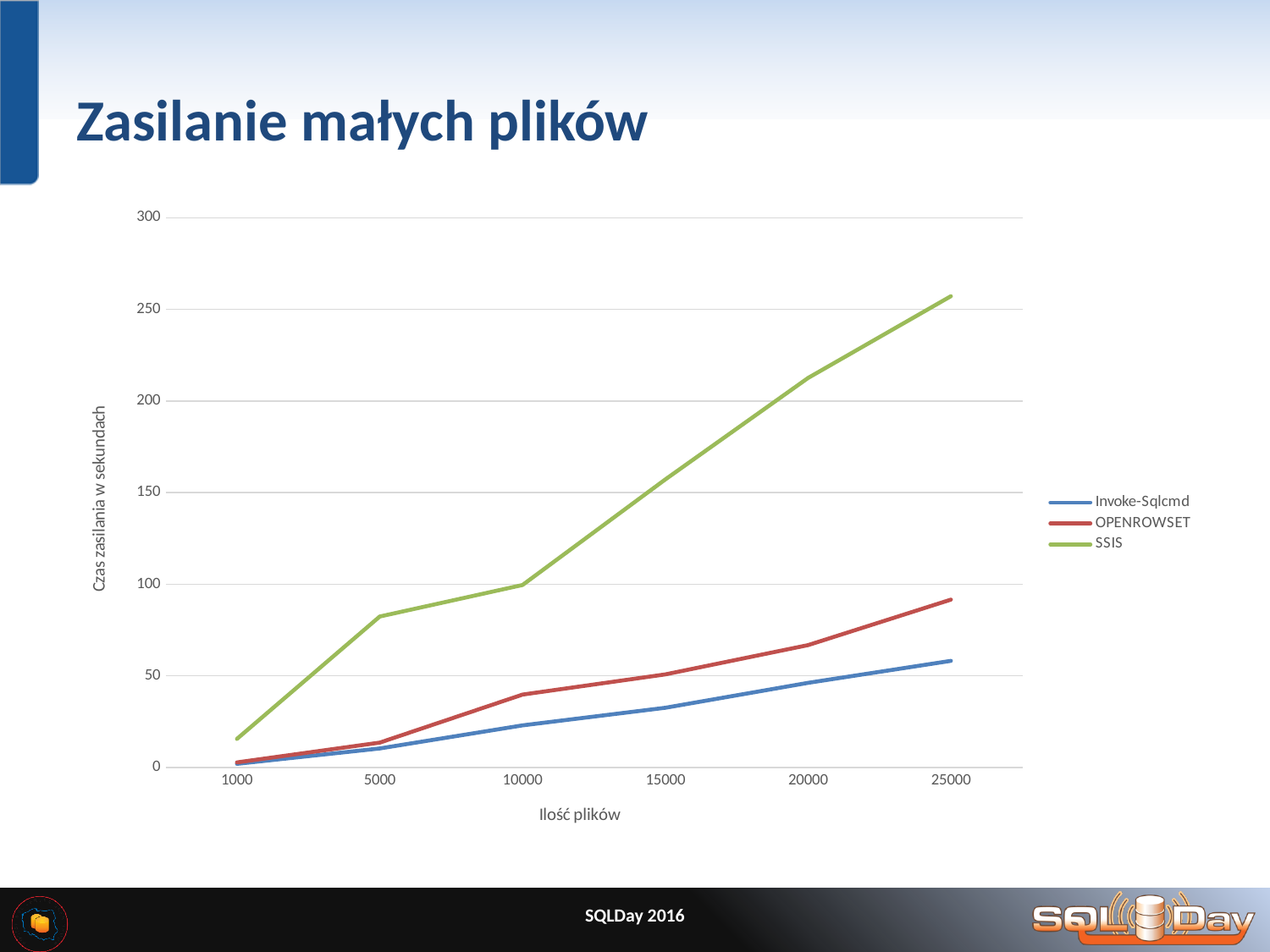

# Zasilanie małych plików

### Chart

| Category | Invoke-Sqlcmd | OPENROWSET | SSIS |
|---|---|---|---|
| 1000 | 2.0 | 2.8 | 15.6 |
| 5000 | 10.4 | 13.6 | 82.4 |
| 10000 | 23.0 | 39.8 | 99.6 |
| 15000 | 32.6 | 50.8 | 157.2 |
| 20000 | 46.2 | 66.8 | 212.6 |
| 25000 | 58.2 | 91.6 | 257.2 |